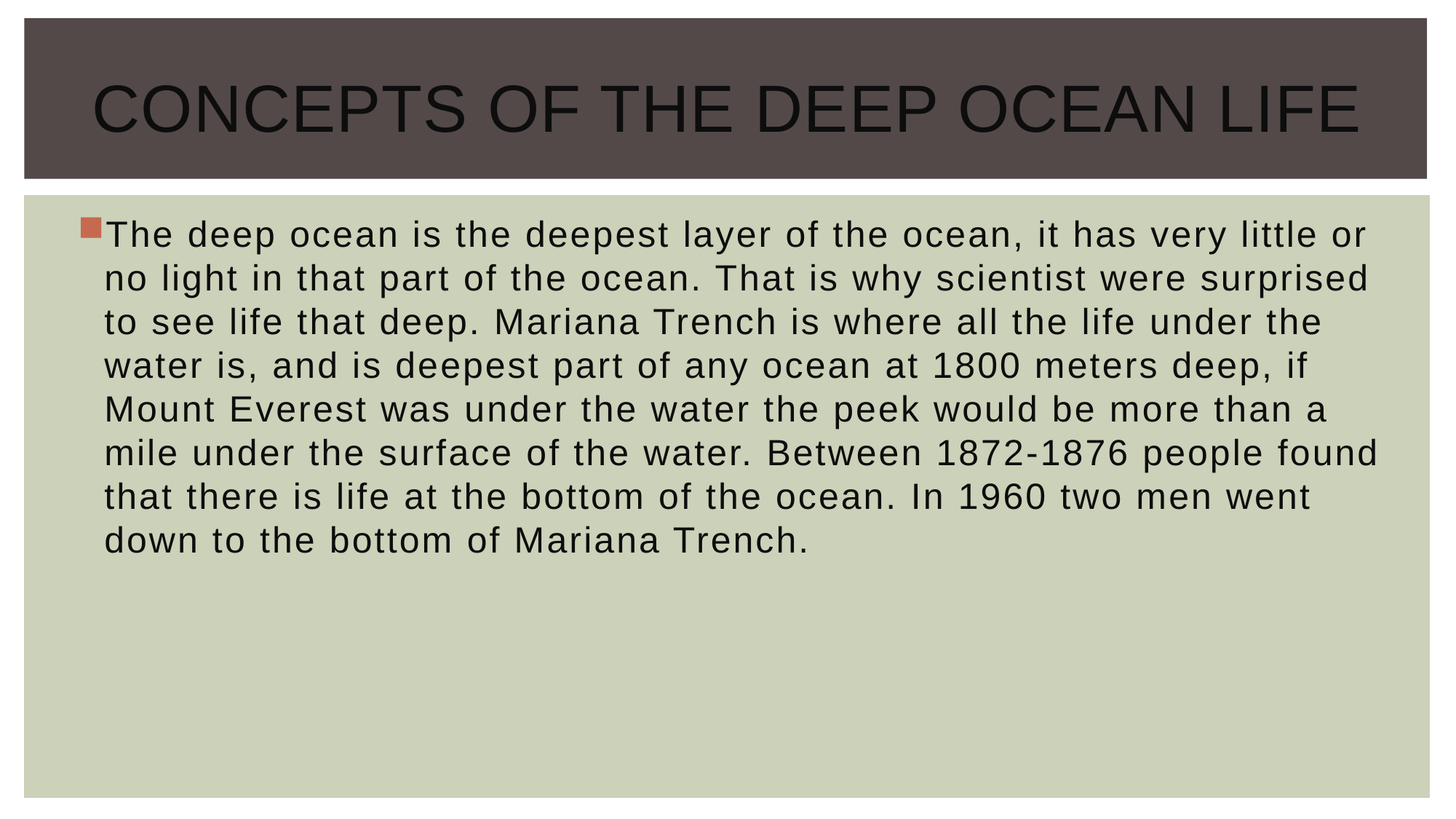

# Concepts of the deep ocean life
The deep ocean is the deepest layer of the ocean, it has very little or no light in that part of the ocean. That is why scientist were surprised to see life that deep. Mariana Trench is where all the life under the water is, and is deepest part of any ocean at 1800 meters deep, if Mount Everest was under the water the peek would be more than a mile under the surface of the water. Between 1872-1876 people found that there is life at the bottom of the ocean. In 1960 two men went down to the bottom of Mariana Trench.